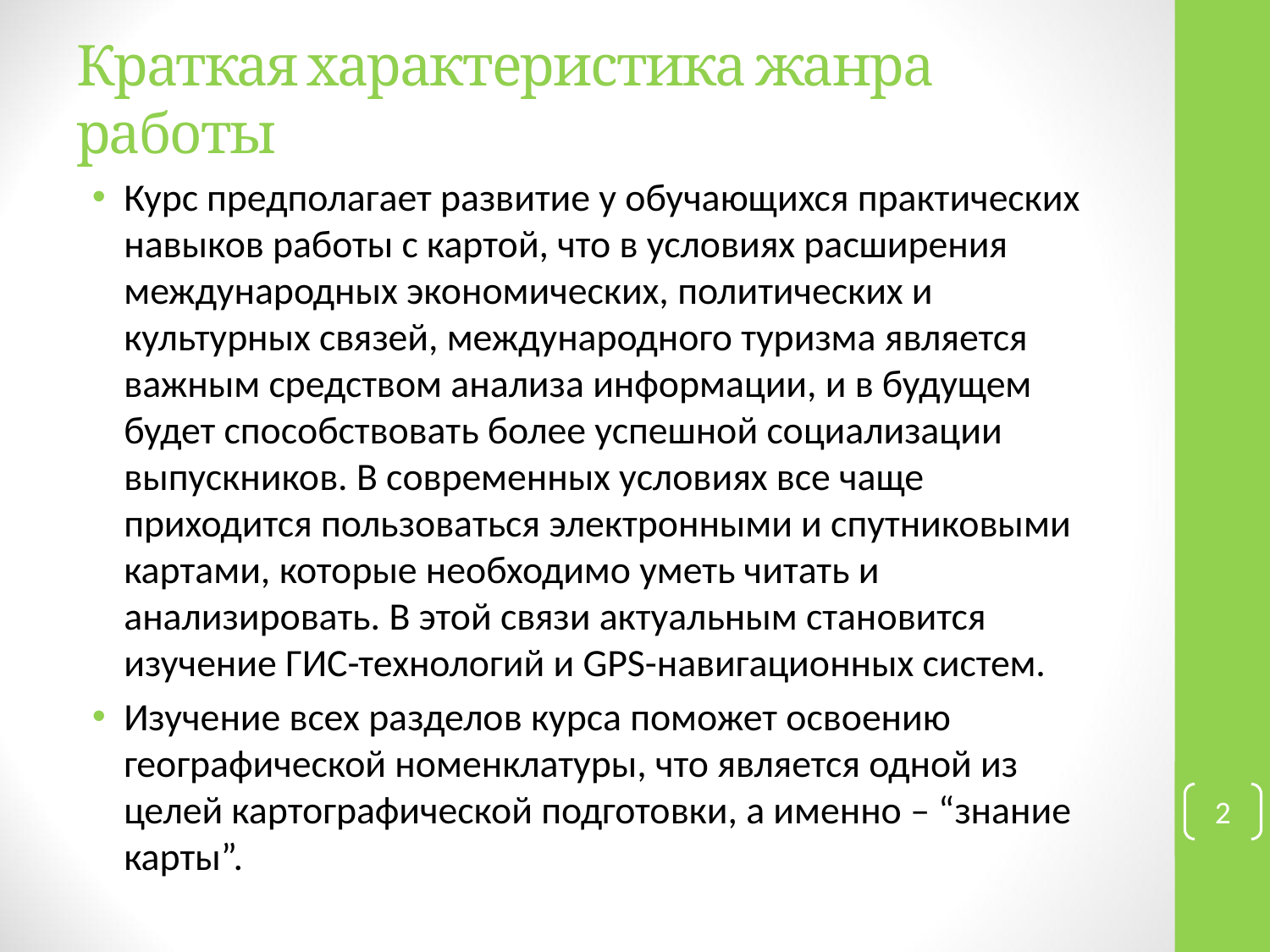

# Краткая характеристика жанра работы
Курс предполагает развитие у обучающихся практических навыков работы с картой, что в условиях расширения международных экономических, политических и культурных связей, международного туризма является важным средством анализа информации, и в будущем будет способствовать более успешной социализации выпускников. В современных условиях все чаще приходится пользоваться электронными и спутниковыми картами, которые необходимо уметь читать и анализировать. В этой связи актуальным становится изучение ГИС-технологий и GPS-навигационных систем.
Изучение всех разделов курса поможет освоению географической номенклатуры, что является одной из целей картографической подготовки, а именно – “знание карты”.

2